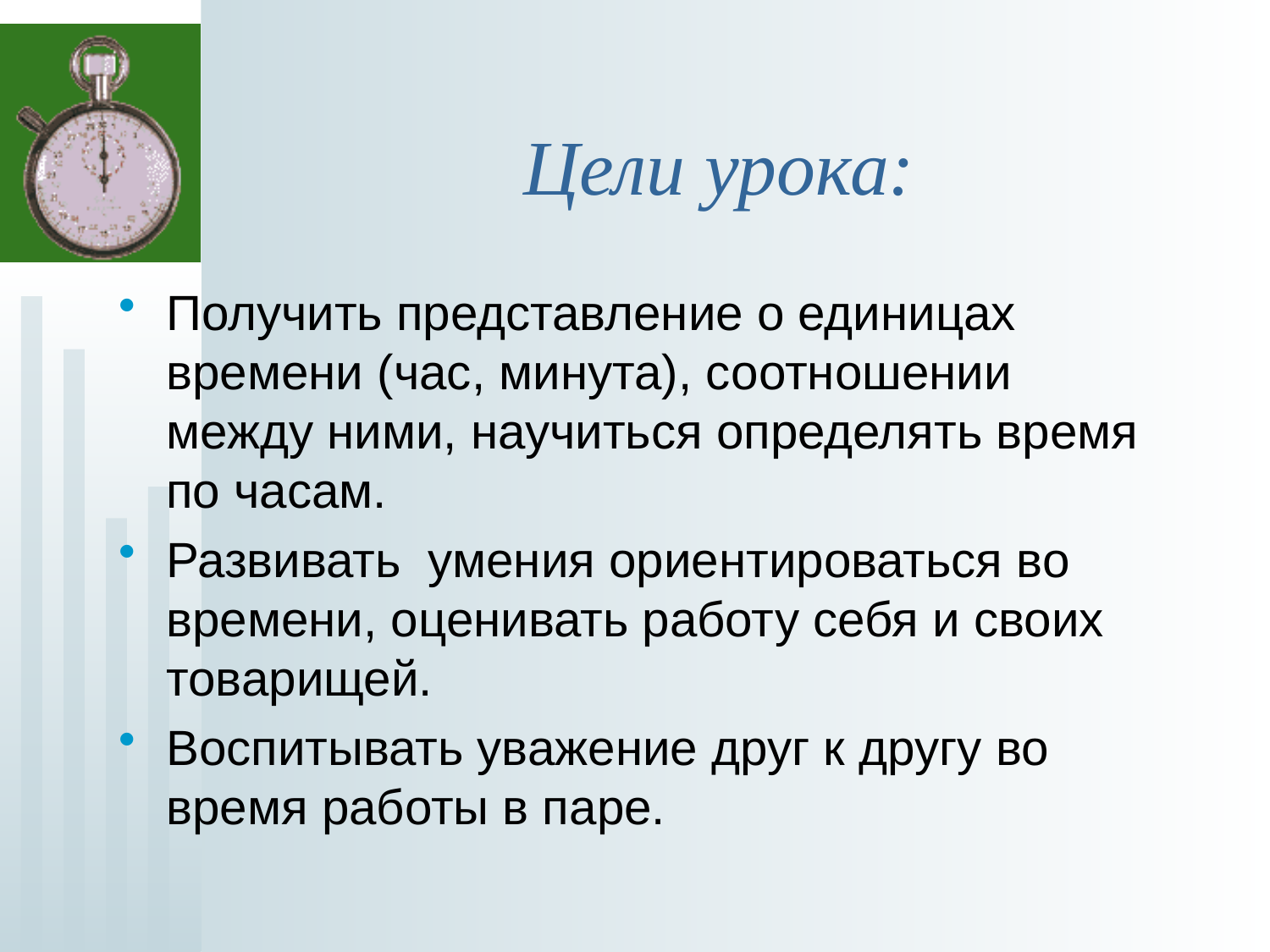

# Цели урока:
Получить представление о единицах времени (час, минута), соотношении между ними, научиться определять время по часам.
Развивать  умения ориентироваться во времени, оценивать работу себя и своих товарищей.
Воспитывать уважение друг к другу во время работы в паре.